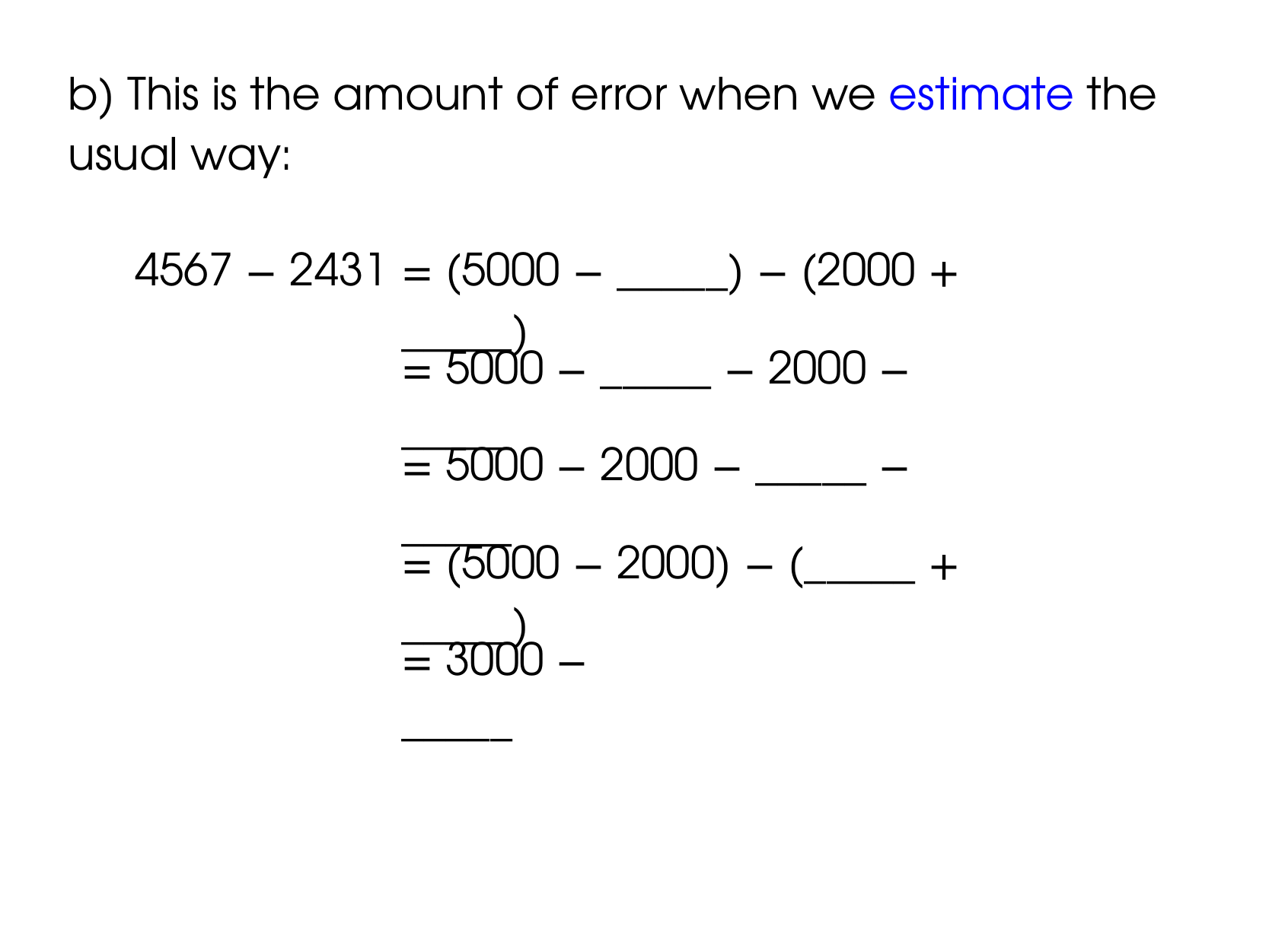

b) This is the amount of error when we estimate the usual way:
4567 − 2431
= (5000 − _____) − (2000 + _____)
= 5000 − _____ − 2000 − _____
= 5000 − 2000 − _____ − _____
= (5000 − 2000) − (_____ + _____)
= 3000 − _____